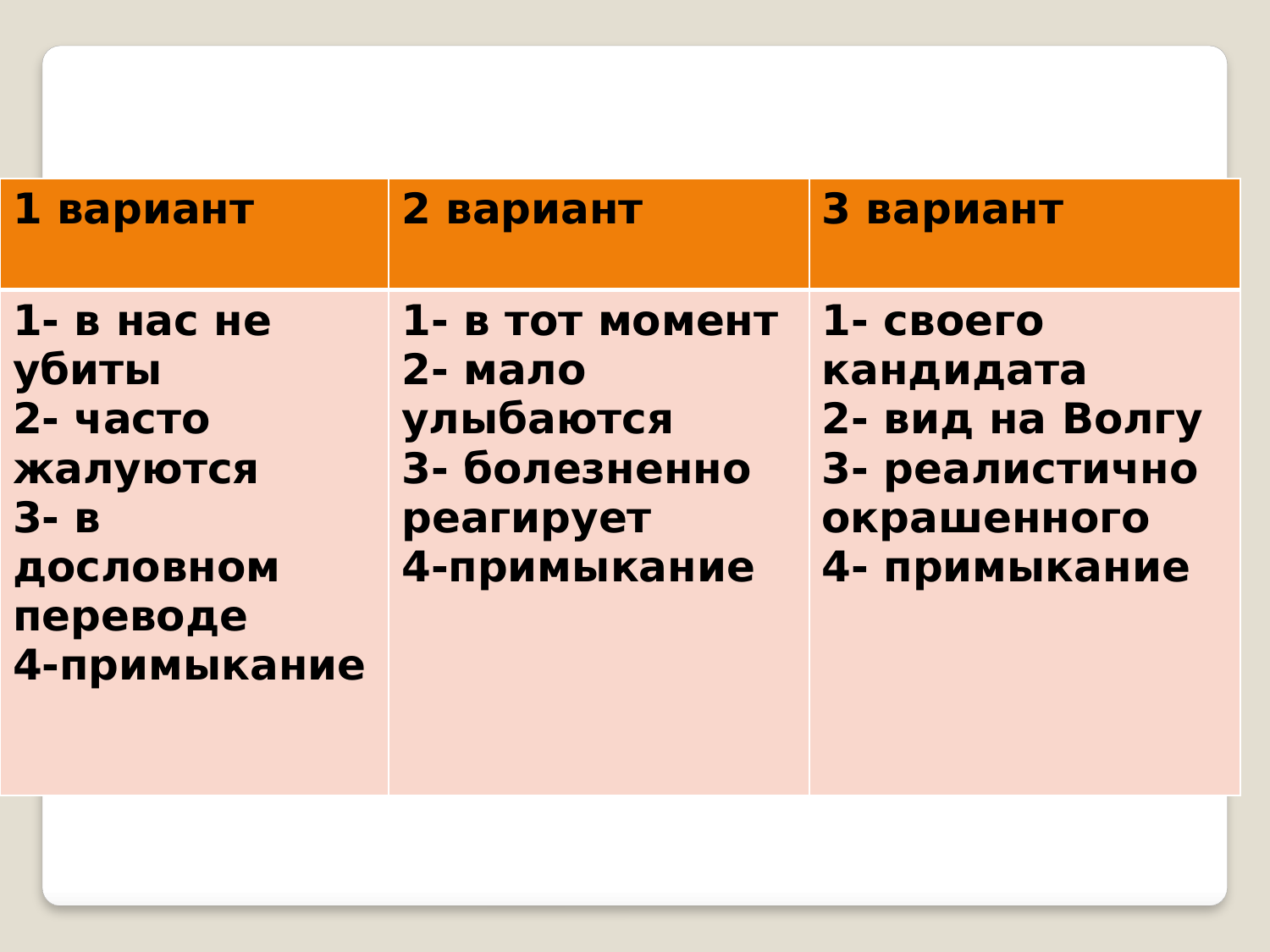

| 1 вариант | 2 вариант | 3 вариант |
| --- | --- | --- |
| 1- в нас не убиты 2- часто жалуются 3- в дословном переводе 4-примыкание | 1- в тот момент 2- мало улыбаются 3- болезненно реагирует 4-примыкание | 1- своего кандидата 2- вид на Волгу 3- реалистично окрашенного 4- примыкание |